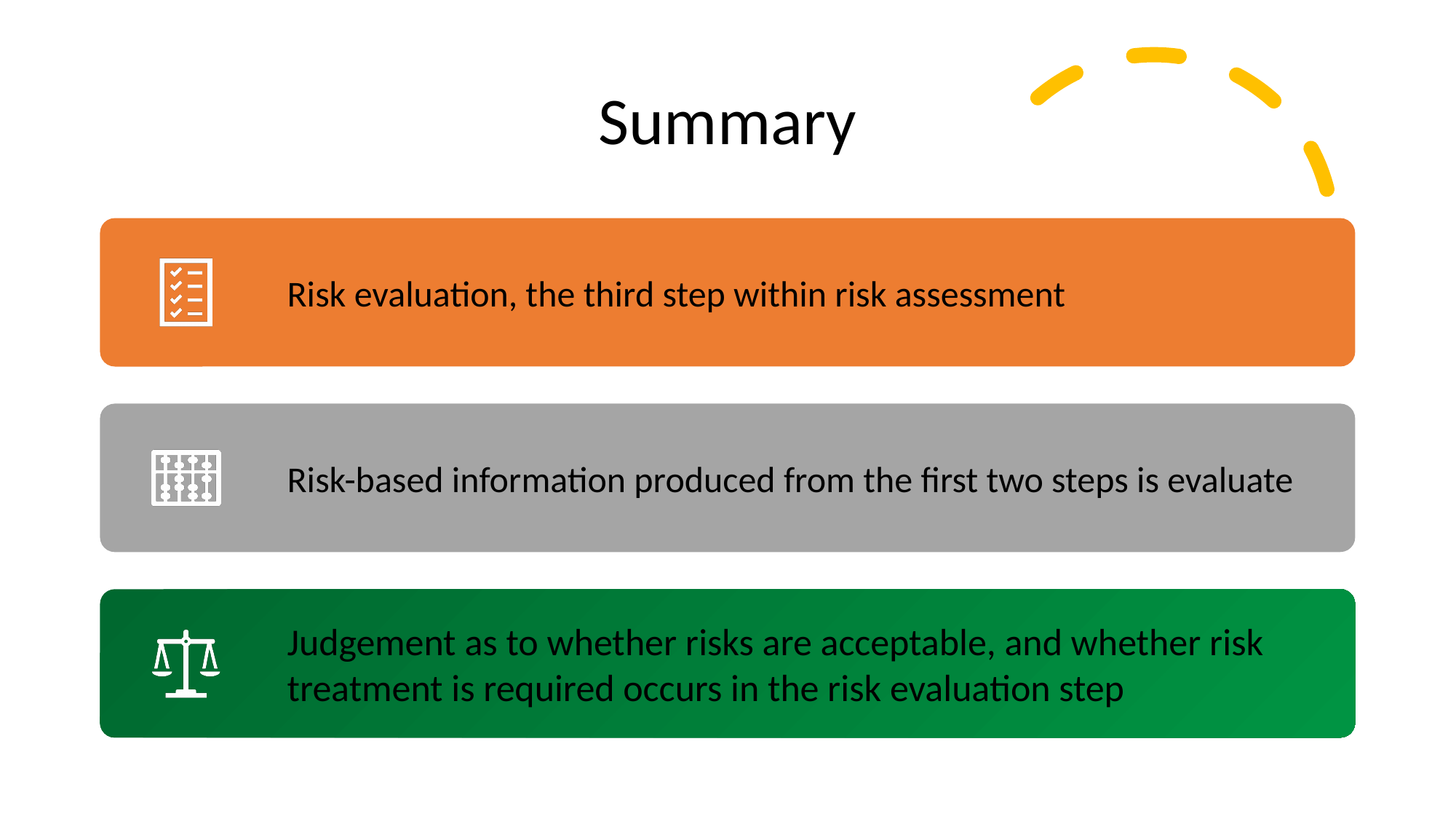

# Summary

Risk evaluation, the third step within risk assessment
Risk-based information produced from the first two steps is evaluate
Judgement as to whether risks are acceptable, and whether risk treatment is required occurs in the risk evaluation step